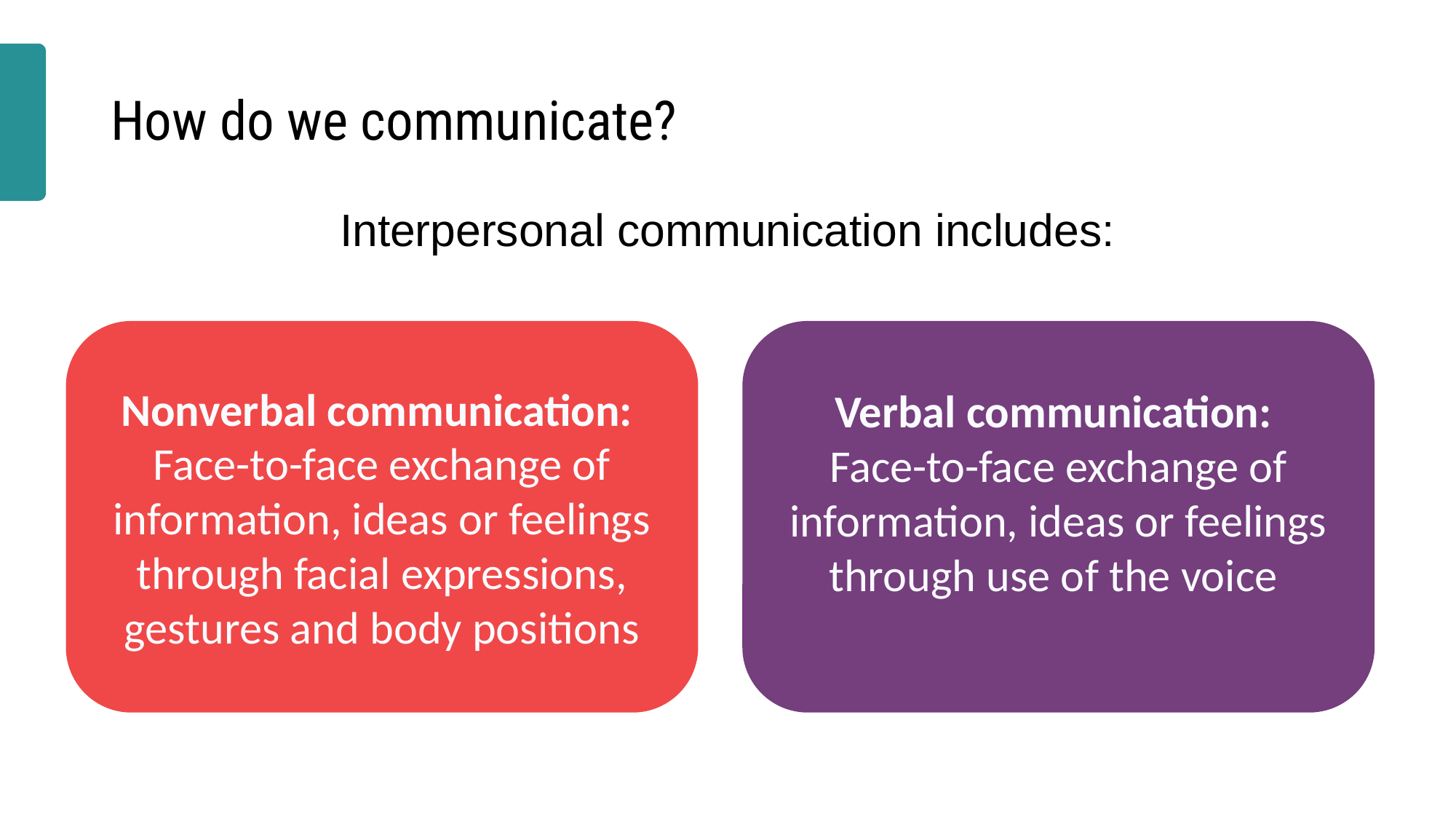

# How do we communicate?
Interpersonal communication includes:
Nonverbal communication:
Face-to-face exchange of information, ideas or feelings through facial expressions, gestures and body positions
Verbal communication:
Face-to-face exchange of information, ideas or feelings through use of the voice